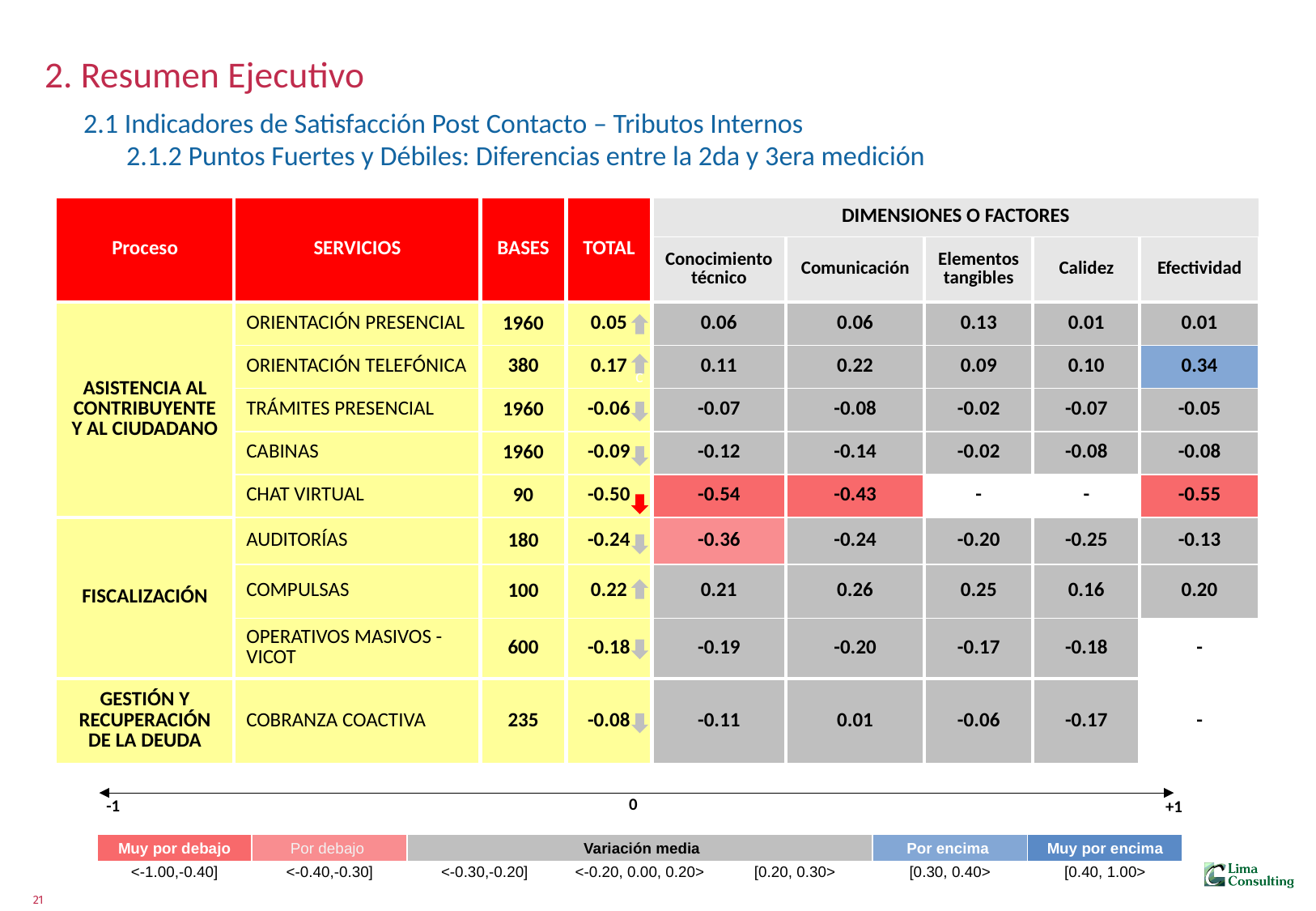

# 2. Resumen Ejecutivo 2.1 Indicadores de Satisfacción Post Contacto – Tributos Internos 2.1.2 Puntos Fuertes y Débiles: Diferencias entre la 2da y 3era medición
| Proceso | SERVICIOS | BASES | TOTAL | DIMENSIONES O FACTORES |  |  |  |  |
| --- | --- | --- | --- | --- | --- | --- | --- | --- |
|  |  |  |  | Conocimiento técnico | Comunicación | Elementos tangibles | Calidez | Efectividad |
| ASISTENCIA AL CONTRIBUYENTE Y AL CIUDADANO | ORIENTACIÓN PRESENCIAL | 1960 | 0.05 | 0.06 | 0.06 | 0.13 | 0.01 | 0.01 |
|  | ORIENTACIÓN TELEFÓNICA | 380 | 0.17 | 0.11 | 0.22 | 0.09 | 0.10 | 0.34 |
|  | TRÁMITES PRESENCIAL | 1960 | -0.06 | -0.07 | -0.08 | -0.02 | -0.07 | -0.05 |
|  | CABINAS | 1960 | -0.09 | -0.12 | -0.14 | -0.02 | -0.08 | -0.08 |
|  | CHAT VIRTUAL | 90 | -0.50 | -0.54 | -0.43 | - | - | -0.55 |
| FISCALIZACIÓN | AUDITORÍAS | 180 | -0.24 | -0.36 | -0.24 | -0.20 | -0.25 | -0.13 |
|  | COMPULSAS | 100 | 0.22 | 0.21 | 0.26 | 0.25 | 0.16 | 0.20 |
|  | OPERATIVOS MASIVOS - VICOT | 600 | -0.18 | -0.19 | -0.20 | -0.17 | -0.18 | - |
| GESTIÓN Y RECUPERACIÓN DE LA DEUDA | COBRANZA COACTIVA | 235 | -0.08 | -0.11 | 0.01 | -0.06 | -0.17 | - |

c

0
-1
+1
| Muy por debajo | Por debajo | Variación media |  |  | Por encima | Muy por encima |
| --- | --- | --- | --- | --- | --- | --- |
| <-1.00,-0.40] | <-0.40,-0.30] | <-0.30,-0.20] | <-0.20, 0.00, 0.20> | [0.20, 0.30> | [0.30, 0.40> | [0.40, 1.00> |